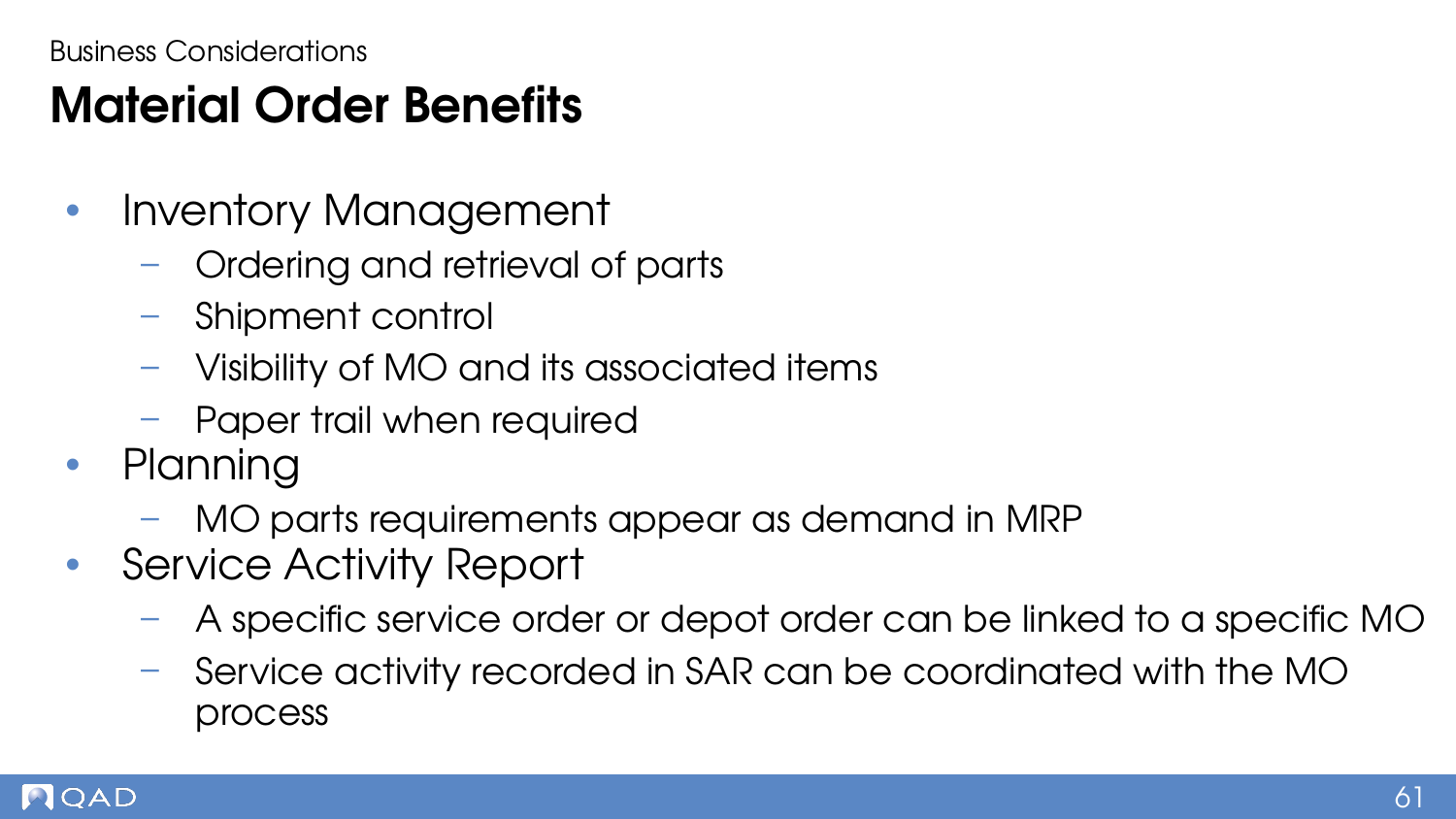

Business Considerations
# Material Order Benefits
Inventory Management
Ordering and retrieval of parts
Shipment control
Visibility of MO and its associated items
Paper trail when required
Planning
MO parts requirements appear as demand in MRP
Service Activity Report
A specific service order or depot order can be linked to a specific MO
Service activity recorded in SAR can be coordinated with the MO process
61